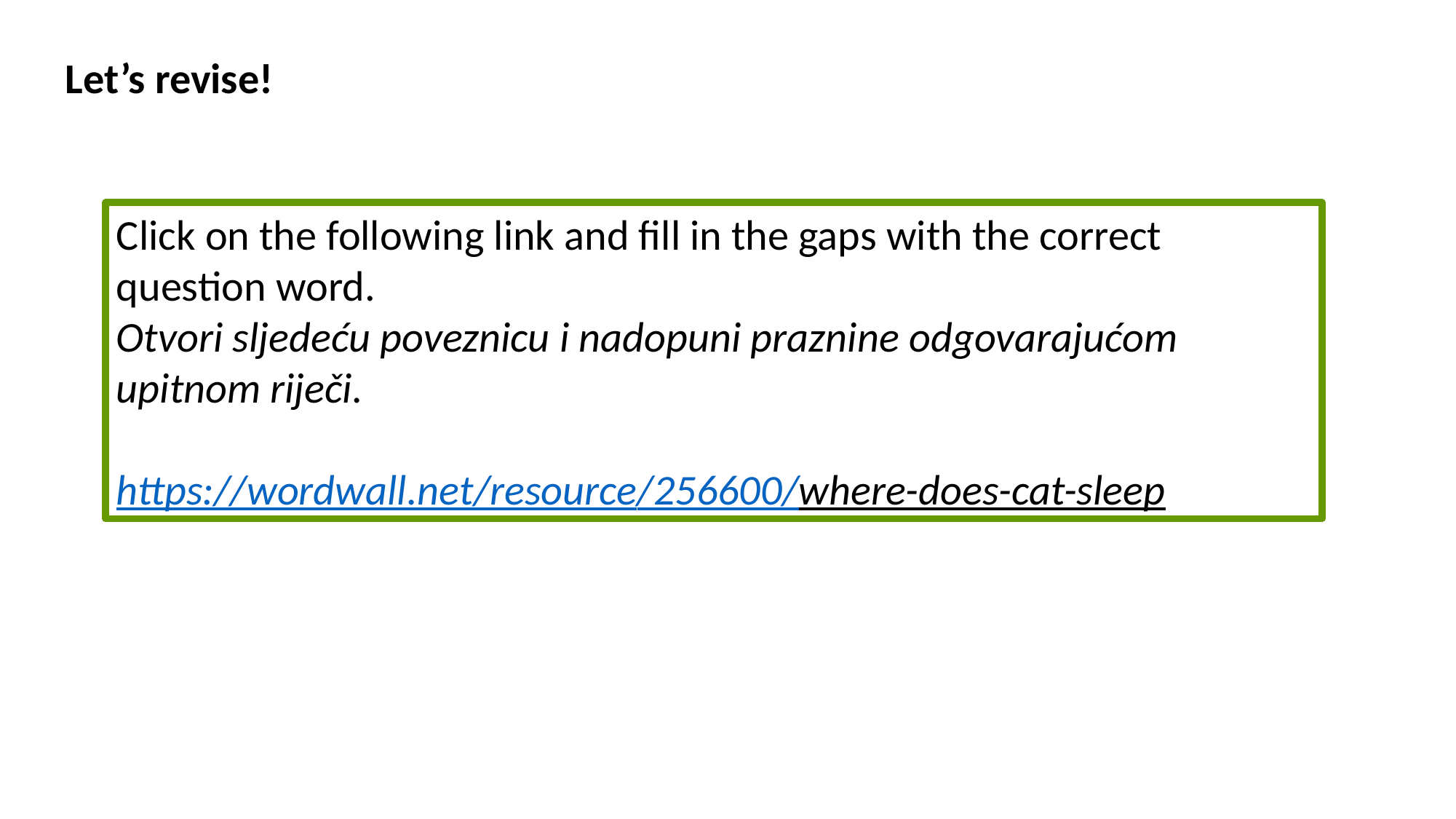

Let’s revise!
Click on the following link and fill in the gaps with the correct question word.
Otvori sljedeću poveznicu i nadopuni praznine odgovarajućom upitnom riječi.

https://wordwall.net/resource/256600/where-does-cat-sleep